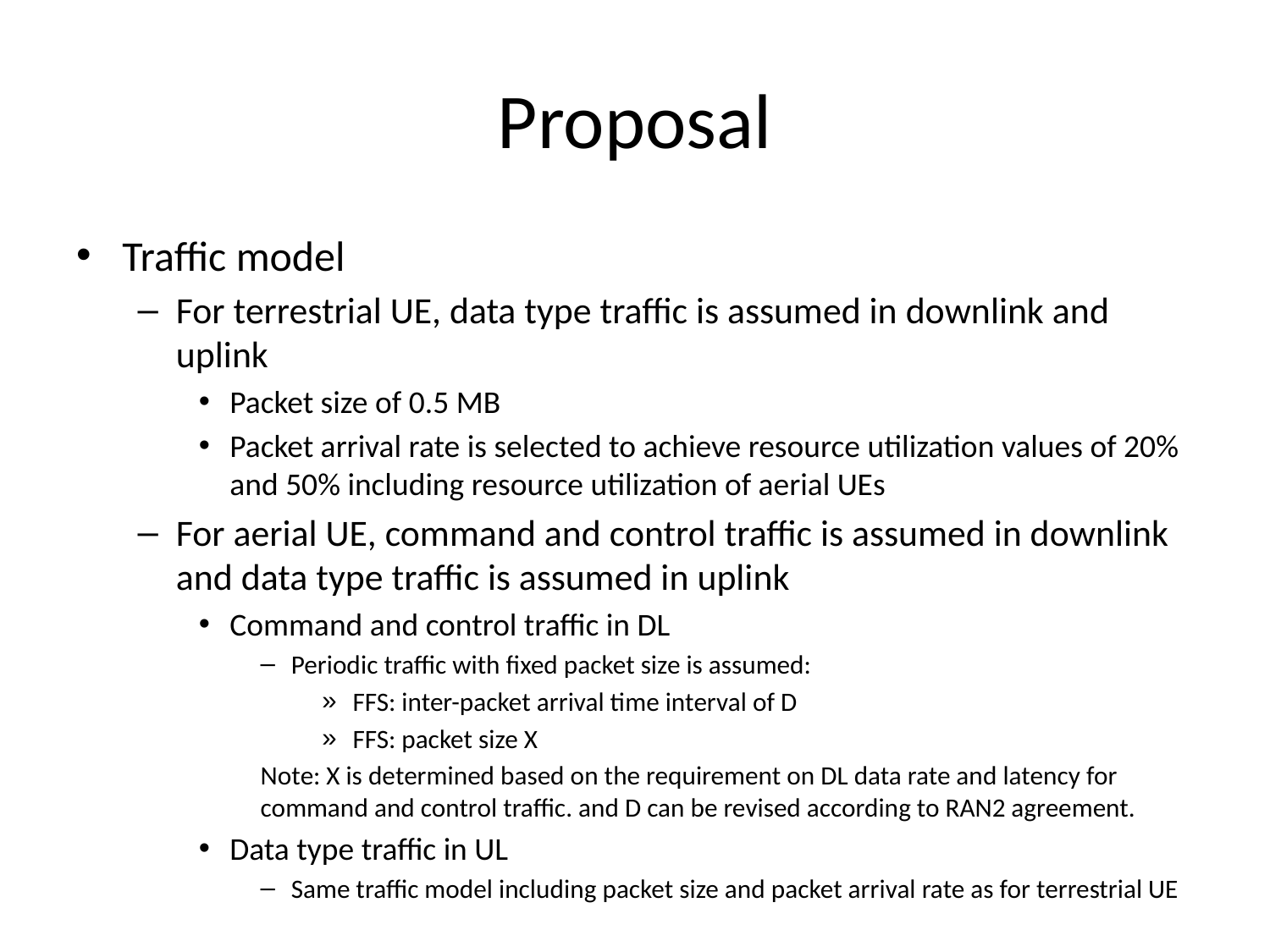

# Proposal
Traffic model
For terrestrial UE, data type traffic is assumed in downlink and uplink
Packet size of 0.5 MB
Packet arrival rate is selected to achieve resource utilization values of 20% and 50% including resource utilization of aerial UEs
For aerial UE, command and control traffic is assumed in downlink and data type traffic is assumed in uplink
Command and control traffic in DL
Periodic traffic with fixed packet size is assumed:
FFS: inter-packet arrival time interval of D
FFS: packet size X
Note: X is determined based on the requirement on DL data rate and latency for command and control traffic. and D can be revised according to RAN2 agreement.
Data type traffic in UL
Same traffic model including packet size and packet arrival rate as for terrestrial UE